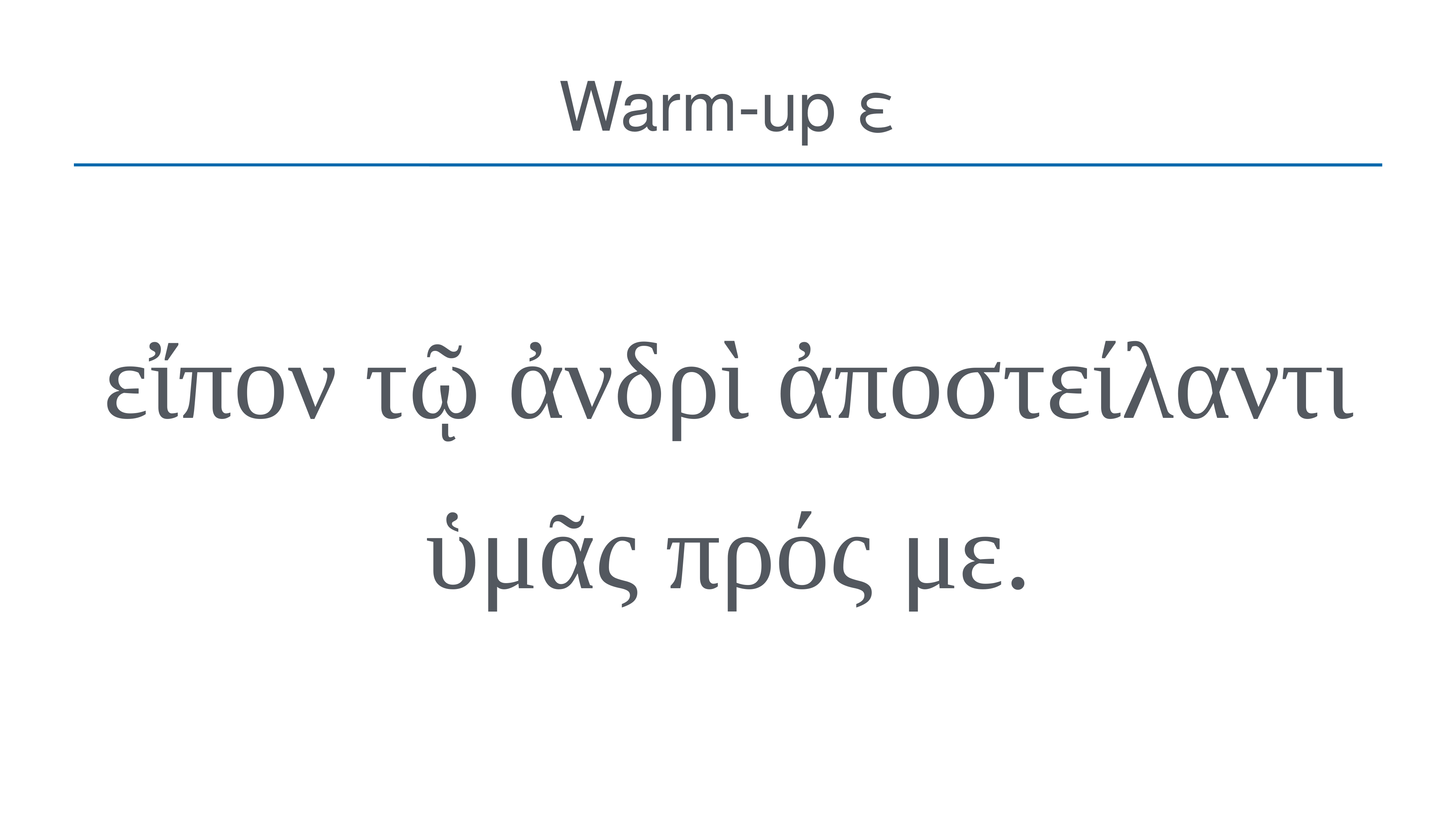

# Warm-up ε
εἴπον τῷ ἀνδρὶ ἀποστείλαντι ὑμᾶς πρός με.